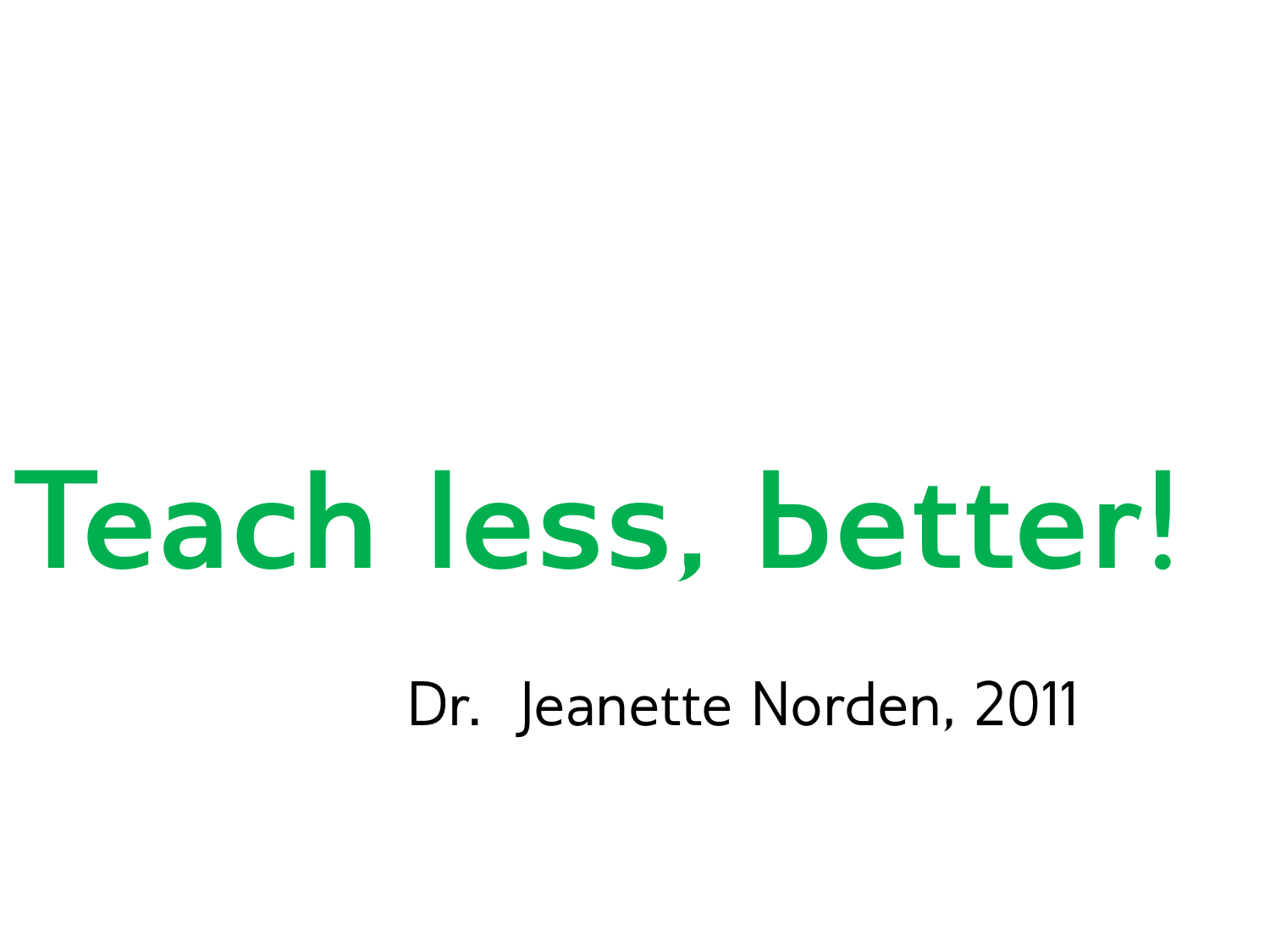

Teach less, better!
Dr.  Jeanette Norden, 2011